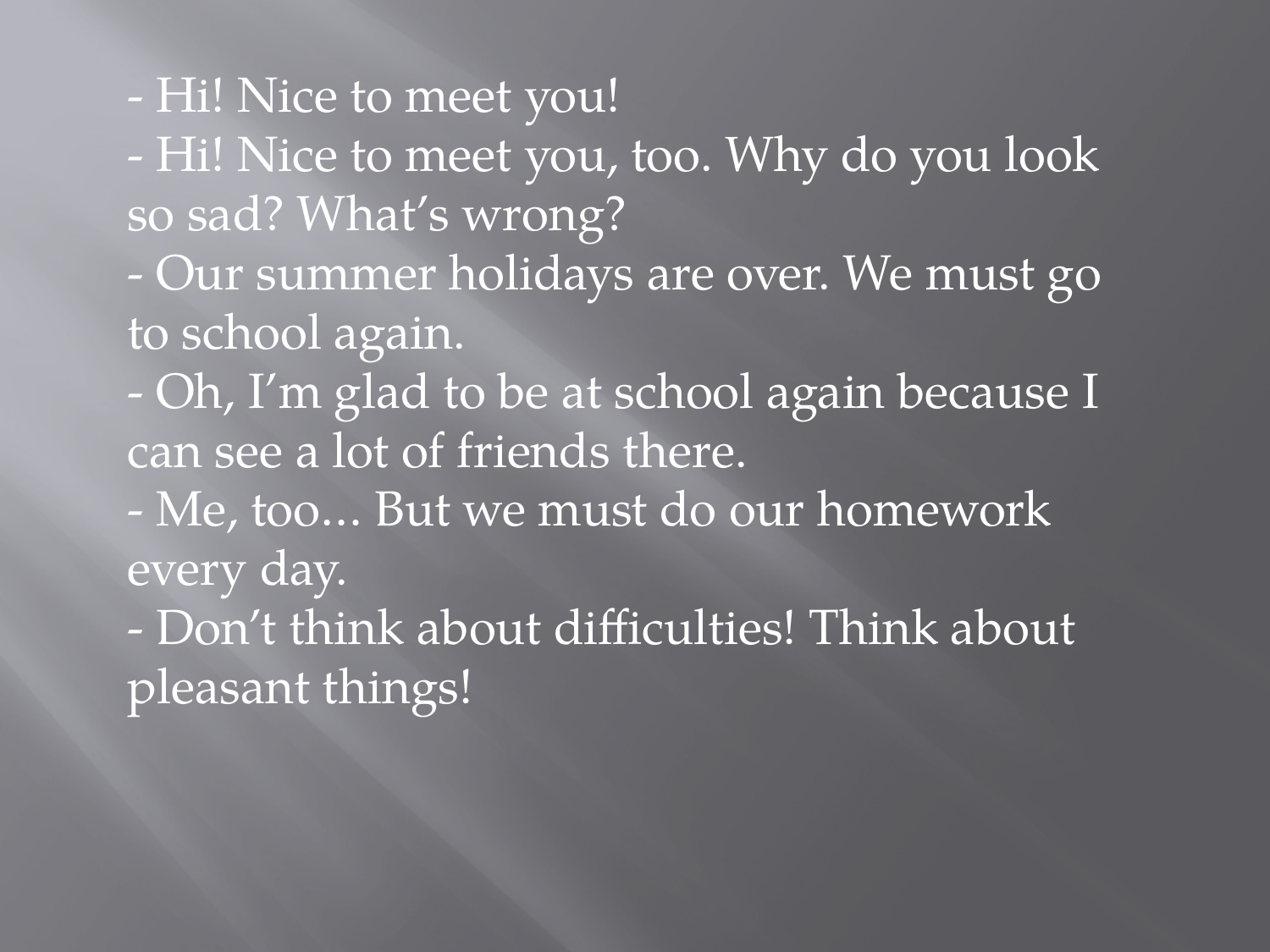

- Hi! Nice to meet you!
- Hi! Nice to meet you, too. Why do you look so sad? What’s wrong?
- Our summer holidays are over. We must go to school again.
- Oh, I’m glad to be at school again because I can see a lot of friends there.
- Me, too… But we must do our homework every day.
- Don’t think about difficulties! Think about pleasant things!